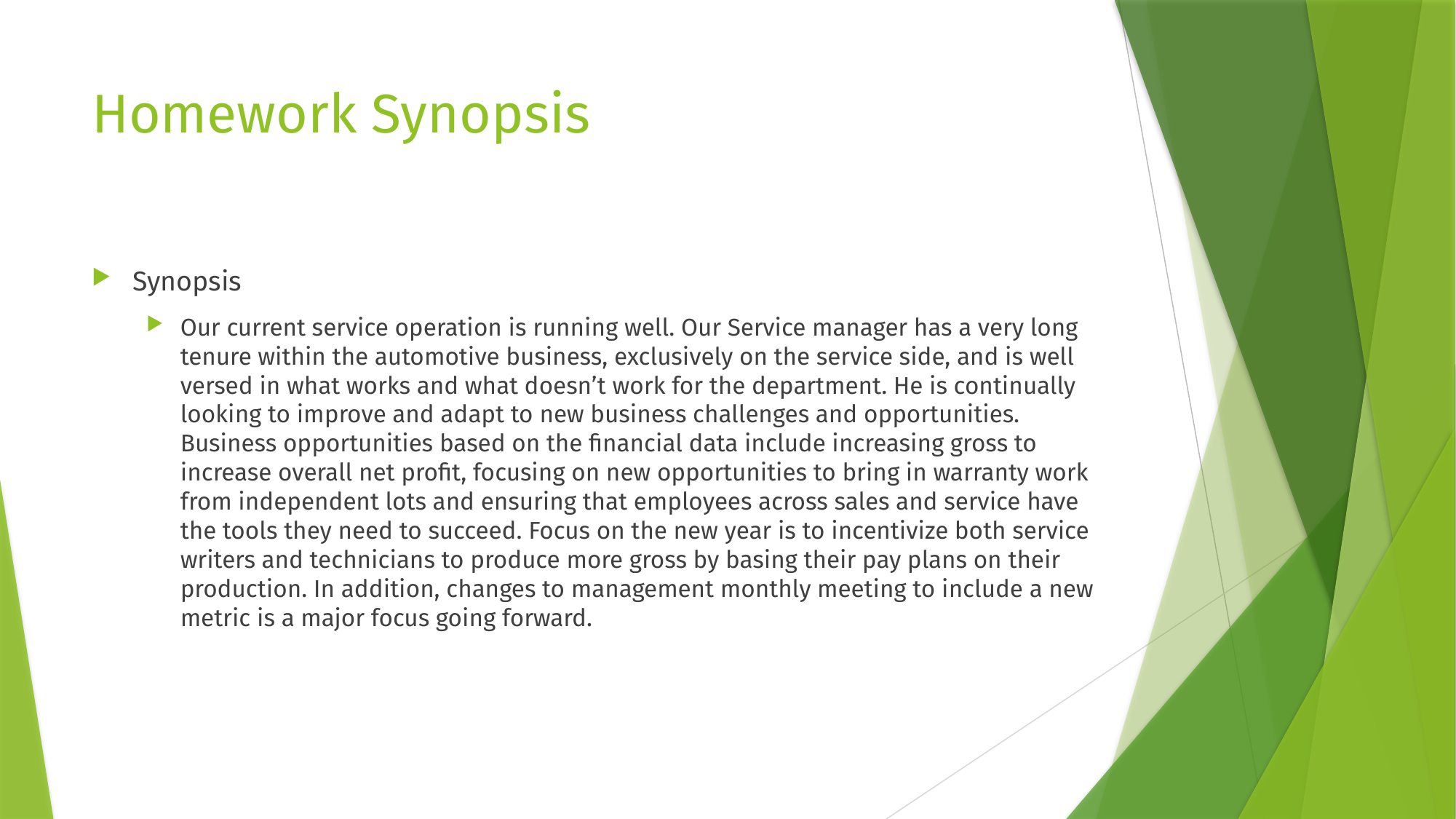

# Homework Synopsis
Synopsis
Our current service operation is running well. Our Service manager has a very long tenure within the automotive business, exclusively on the service side, and is well versed in what works and what doesn’t work for the department. He is continually looking to improve and adapt to new business challenges and opportunities. Business opportunities based on the financial data include increasing gross to increase overall net profit, focusing on new opportunities to bring in warranty work from independent lots and ensuring that employees across sales and service have the tools they need to succeed. Focus on the new year is to incentivize both service writers and technicians to produce more gross by basing their pay plans on their production. In addition, changes to management monthly meeting to include a new metric is a major focus going forward.